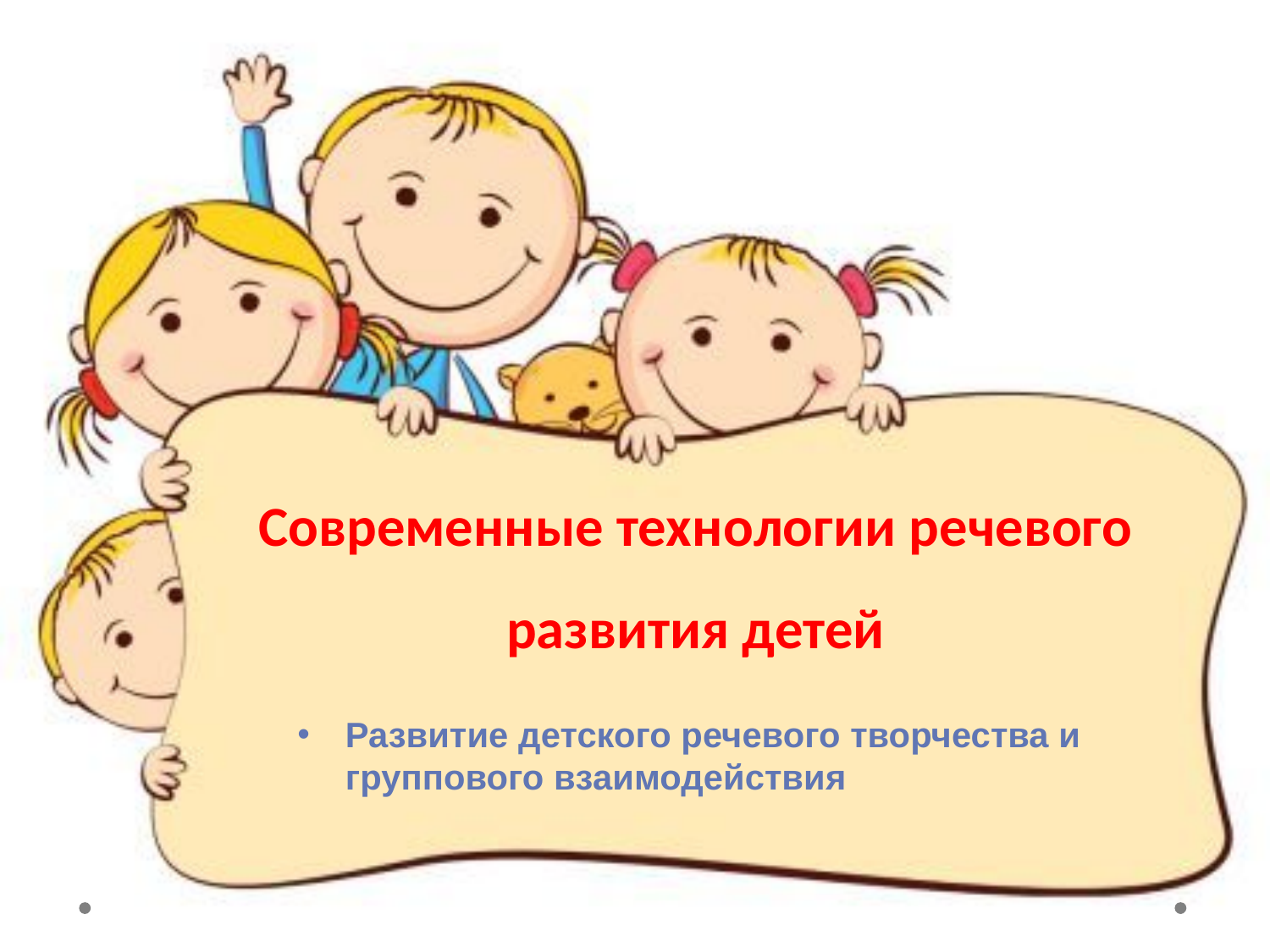

# Современные технологии речевого развития детей
Развитие детского речевого творчества и группового взаимодействия